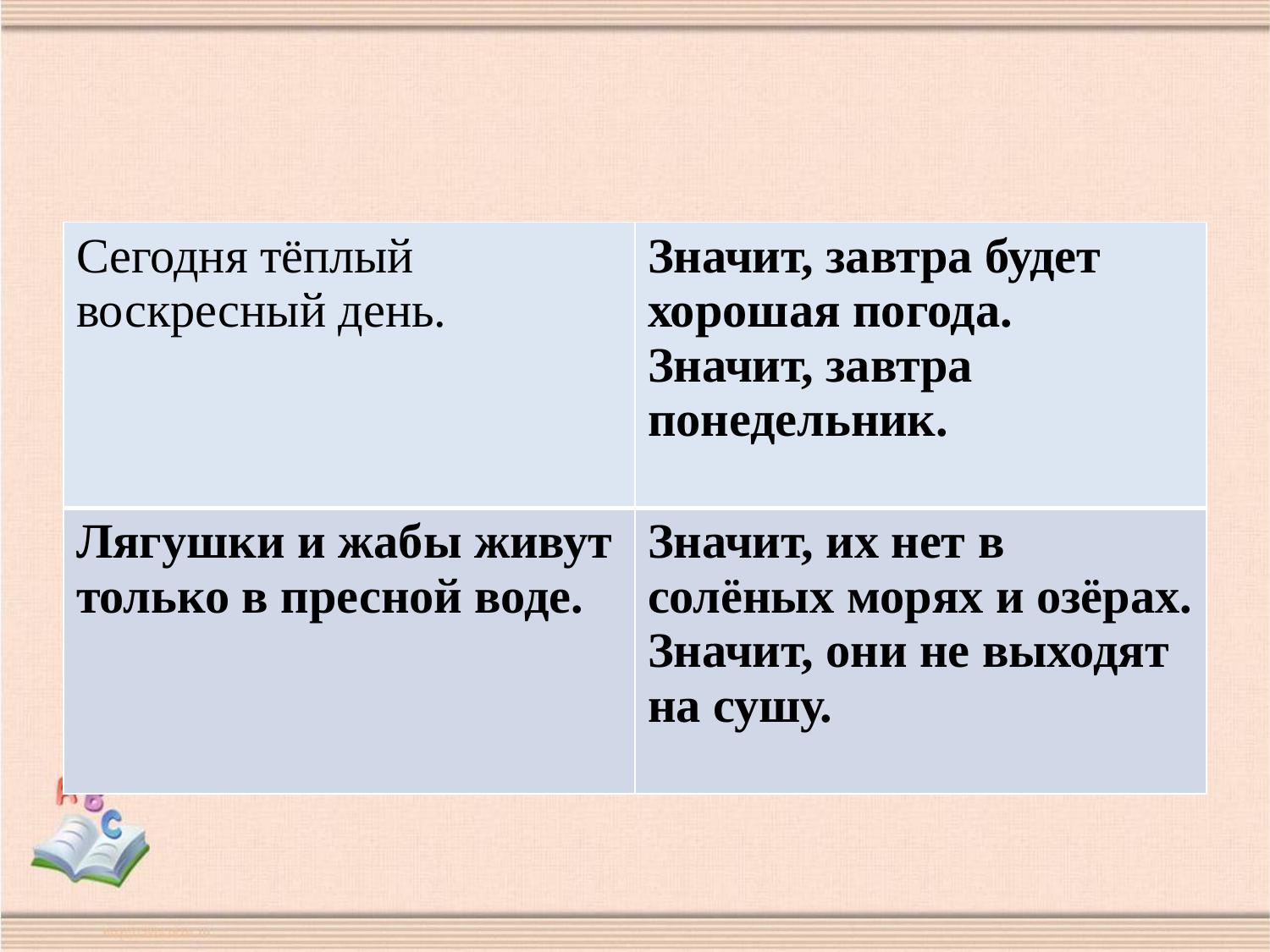

| Сегодня тёплый воскресный день. | Значит, завтра будет хорошая погода. Значит, завтра понедельник. |
| --- | --- |
| Лягушки и жабы живут только в пресной воде. | Значит, их нет в солёных морях и озёрах. Значит, они не выходят на сушу. |